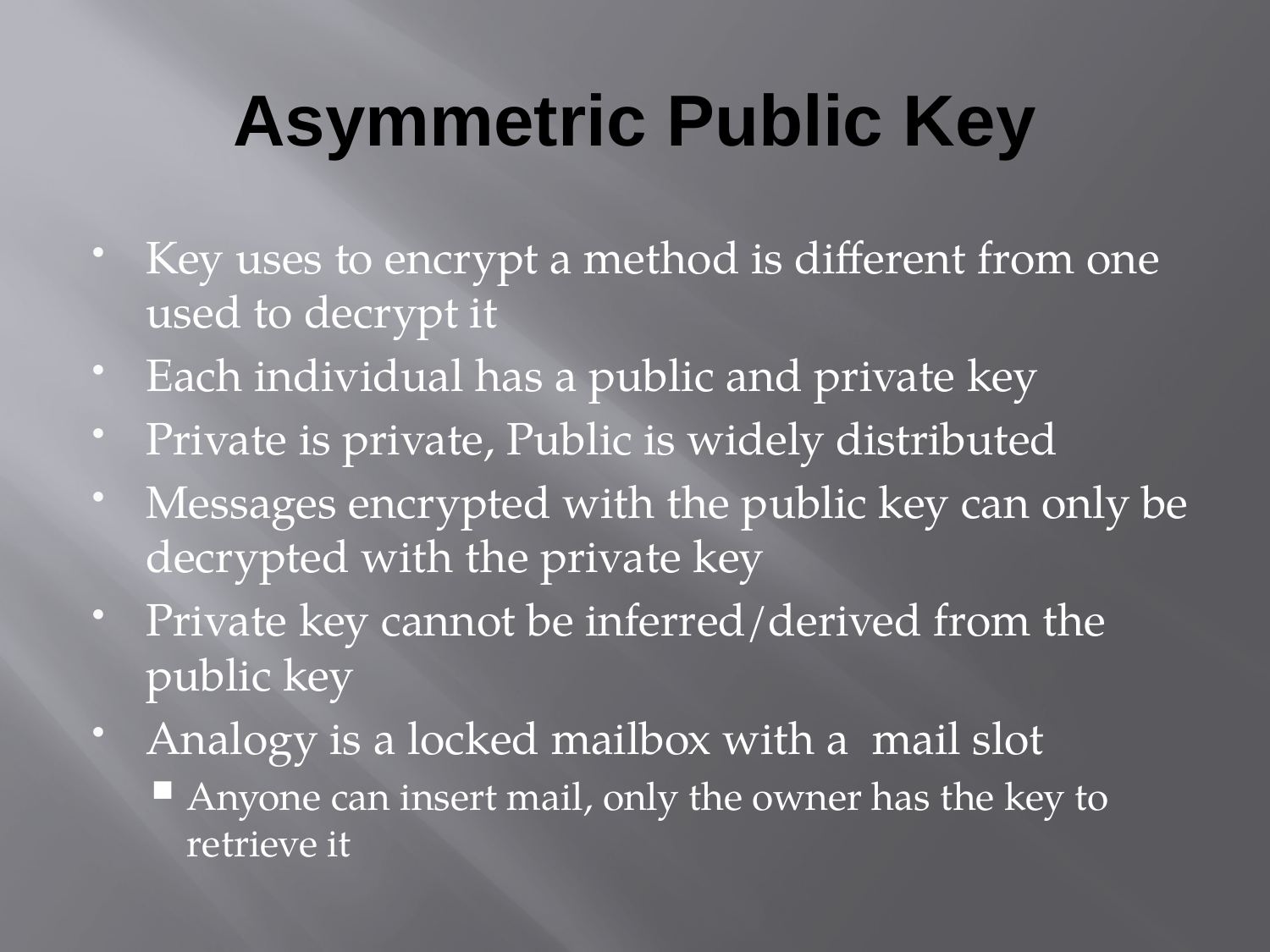

# Asymmetric Public Key
Key uses to encrypt a method is different from one used to decrypt it
Each individual has a public and private key
Private is private, Public is widely distributed
Messages encrypted with the public key can only be decrypted with the private key
Private key cannot be inferred/derived from the public key
Analogy is a locked mailbox with a  mail slot
Anyone can insert mail, only the owner has the key to retrieve it